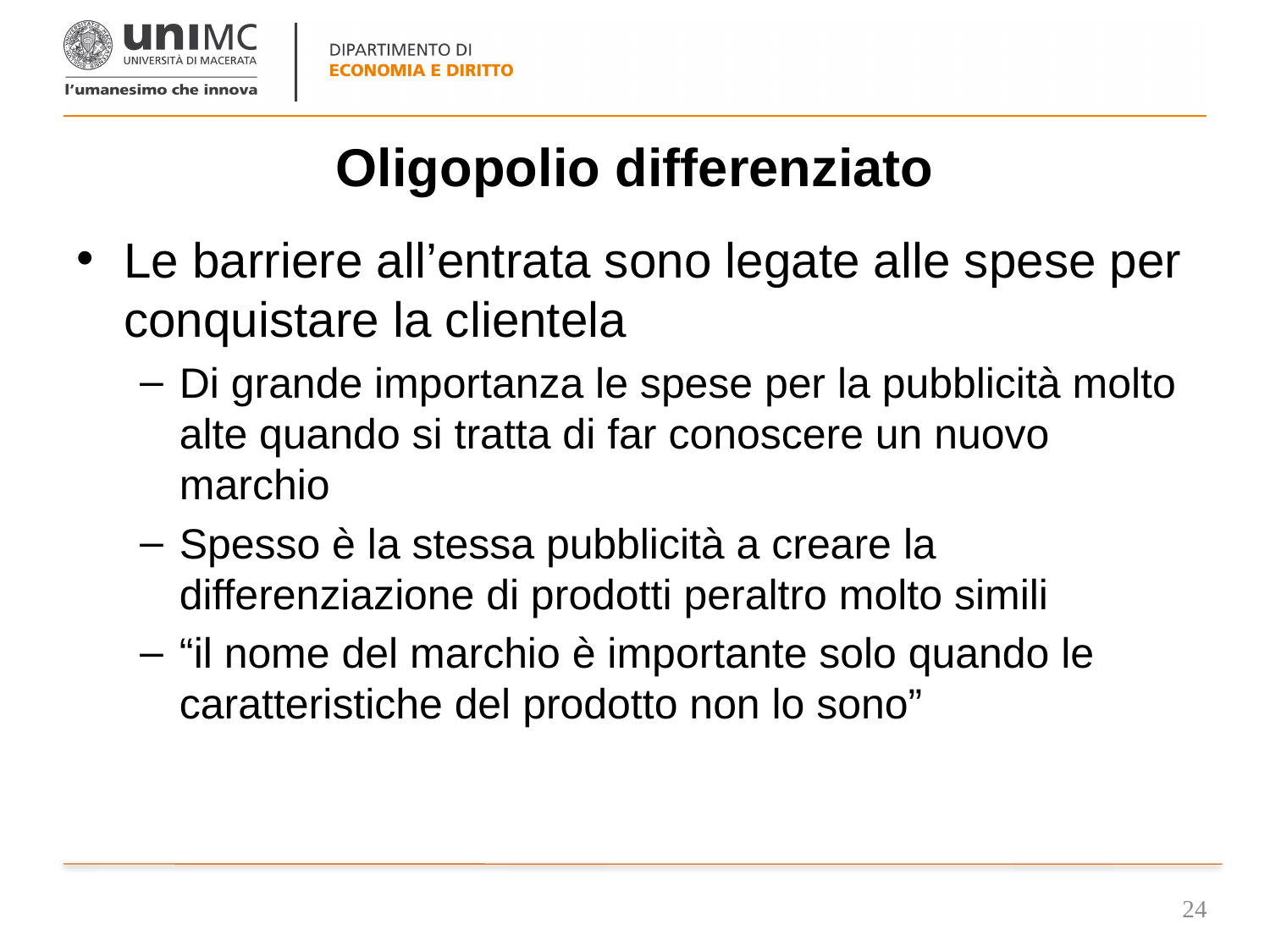

# Oligopolio differenziato
Le barriere all’entrata sono legate alle spese per conquistare la clientela
Di grande importanza le spese per la pubblicità molto alte quando si tratta di far conoscere un nuovo marchio
Spesso è la stessa pubblicità a creare la differenziazione di prodotti peraltro molto simili
“il nome del marchio è importante solo quando le caratteristiche del prodotto non lo sono”
24